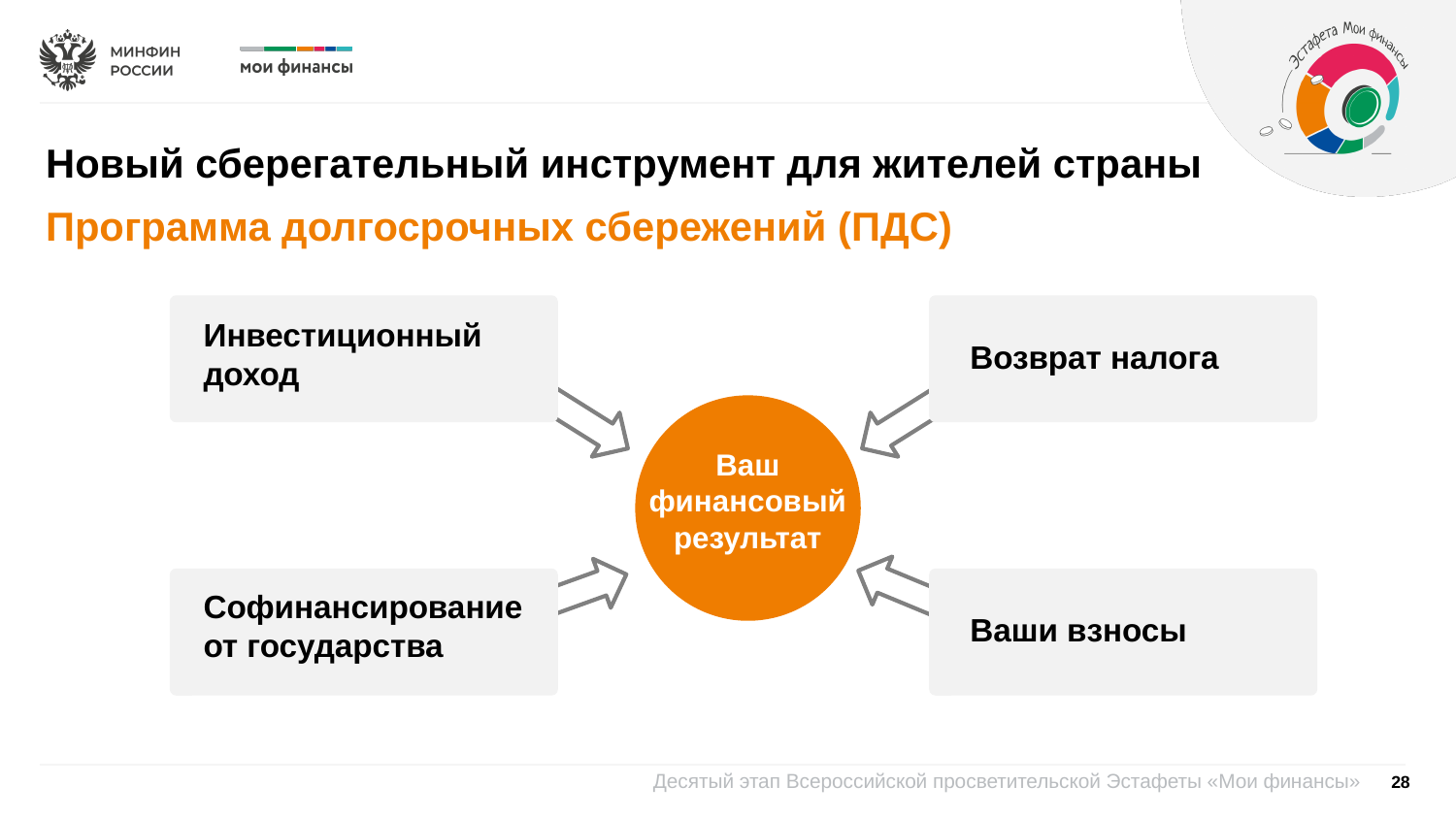

Новый сберегательный инструмент для жителей страны
Программа долгосрочных сбережений (ПДС)

Инвестиционный доход
Возврат налога

Ваш финансовый результат

Софинансирование
от государства
Ваши взносы
28